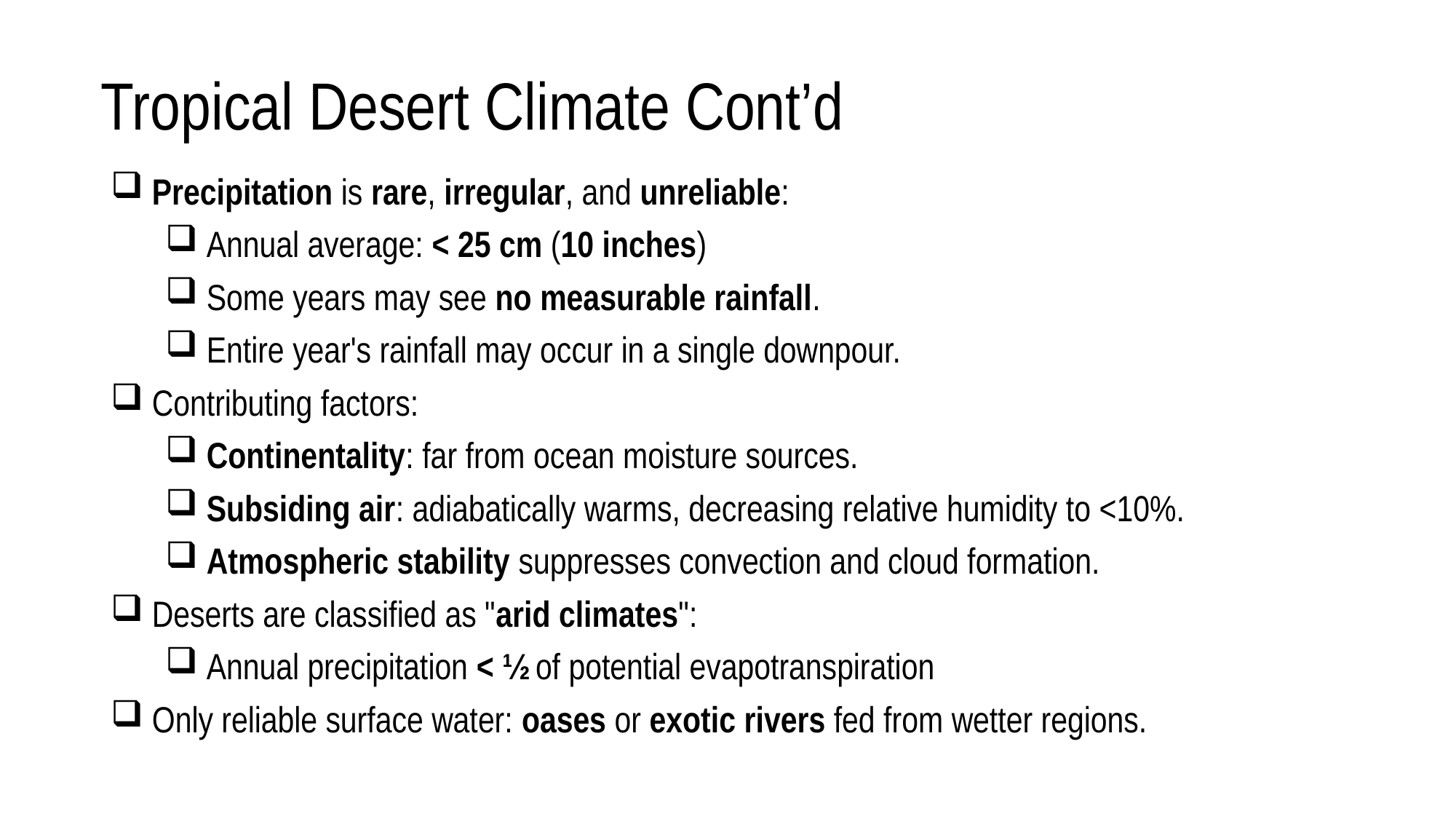

# Tropical Desert Climate Cont’d
 Precipitation is rare, irregular, and unreliable:
 Annual average: < 25 cm (10 inches)
 Some years may see no measurable rainfall.
 Entire year's rainfall may occur in a single downpour.
 Contributing factors:
 Continentality: far from ocean moisture sources.
 Subsiding air: adiabatically warms, decreasing relative humidity to <10%.
 Atmospheric stability suppresses convection and cloud formation.
 Deserts are classified as "arid climates":
 Annual precipitation < ½ of potential evapotranspiration
 Only reliable surface water: oases or exotic rivers fed from wetter regions.